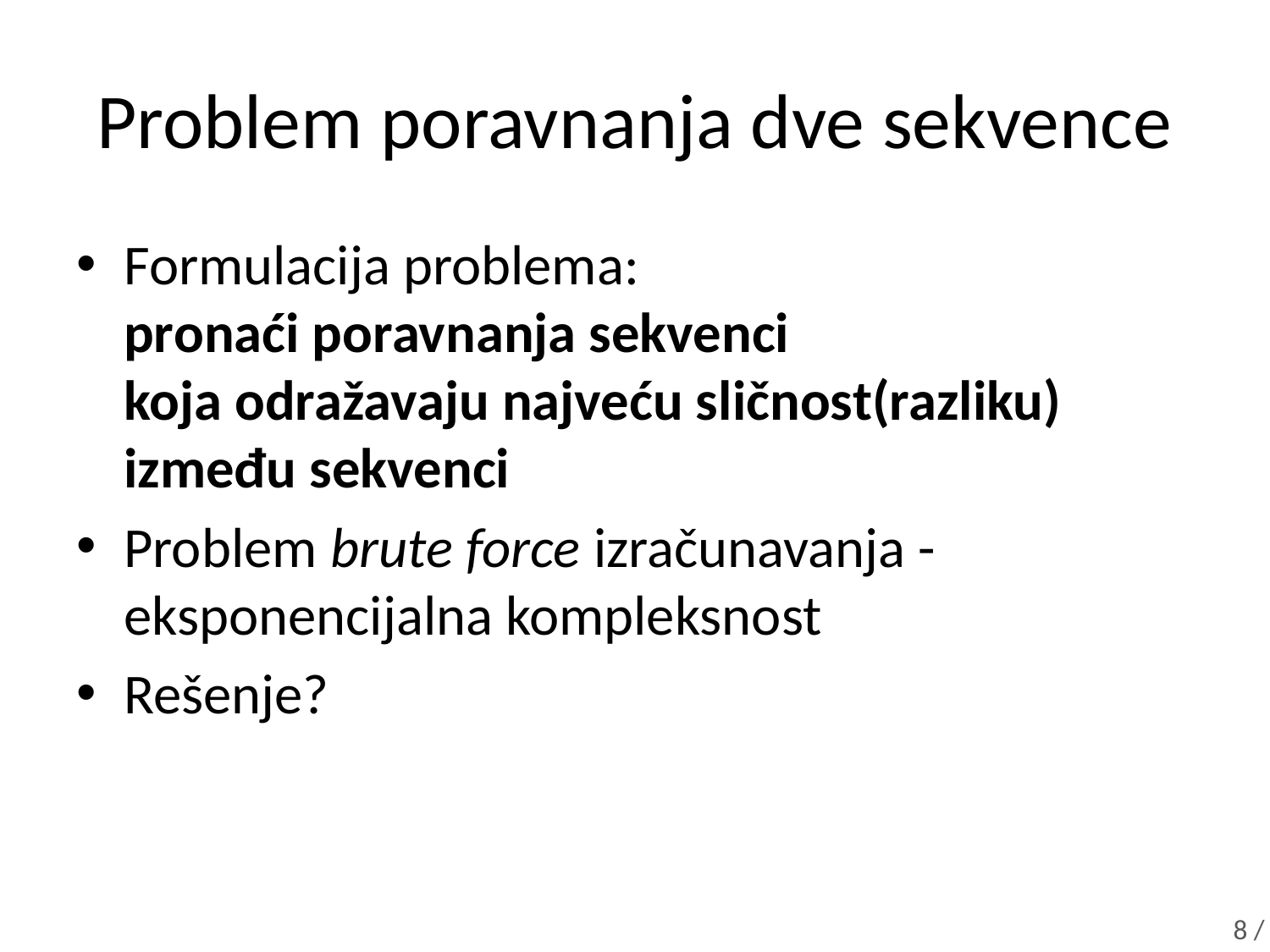

# Problem poravnanja dve sekvence
Formulacija problema:
pronaći poravnanja sekvenci
koja odražavaju najveću sličnost(razliku)
između sekvenci
Problem brute force izračunavanja -
eksponencijalna kompleksnost
Rešenje?